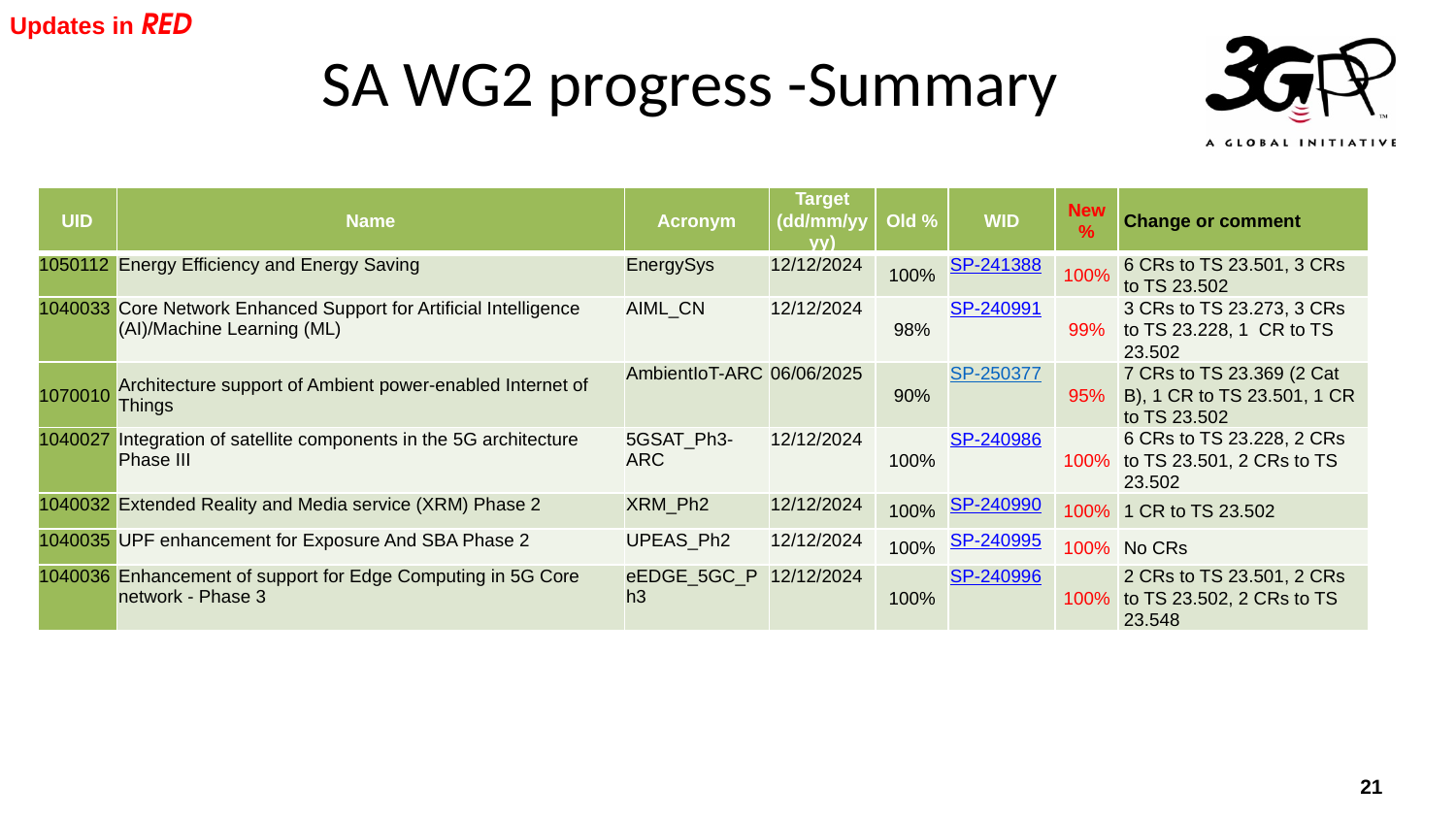

# SA WG2 progress -Summary
Updates in RED
| UID | Name | Acronym | Target (dd/mm/yyyy) | Old % | WID | New % | Change or comment |
| --- | --- | --- | --- | --- | --- | --- | --- |
| 1050112 | Energy Efficiency and Energy Saving | EnergySys | 12/12/2024 | 100% | SP-241388 | 100% | 6 CRs to TS 23.501, 3 CRs to TS 23.502 |
| 1040033 | Core Network Enhanced Support for Artificial Intelligence (AI)/Machine Learning (ML) | AIML\_CN | 12/12/2024 | 98% | SP-240991 | 99% | 3 CRs to TS 23.273, 3 CRs to TS 23.228, 1 CR to TS 23.502 |
| 1070010 | Architecture support of Ambient power-enabled Internet of Things | AmbientIoT-ARC | 06/06/2025 | 90% | SP-250377 | 95% | 7 CRs to TS 23.369 (2 Cat B), 1 CR to TS 23.501, 1 CR to TS 23.502 |
| 1040027 | Integration of satellite components in the 5G architecture Phase III | 5GSAT\_Ph3-ARC | 12/12/2024 | 100% | SP-240986 | 100% | 6 CRs to TS 23.228, 2 CRs to TS 23.501, 2 CRs to TS 23.502 |
| 1040032 | Extended Reality and Media service (XRM) Phase 2 | XRM\_Ph2 | 12/12/2024 | 100% | SP-240990 | 100% | 1 CR to TS 23.502 |
| 1040035 | UPF enhancement for Exposure And SBA Phase 2 | UPEAS\_Ph2 | 12/12/2024 | 100% | SP-240995 | 100% | No CRs |
| 1040036 | Enhancement of support for Edge Computing in 5G Core network - Phase 3 | eEDGE\_5GC\_Ph3 | 12/12/2024 | 100% | SP-240996 | 100% | 2 CRs to TS 23.501, 2 CRs to TS 23.502, 2 CRs to TS 23.548 |